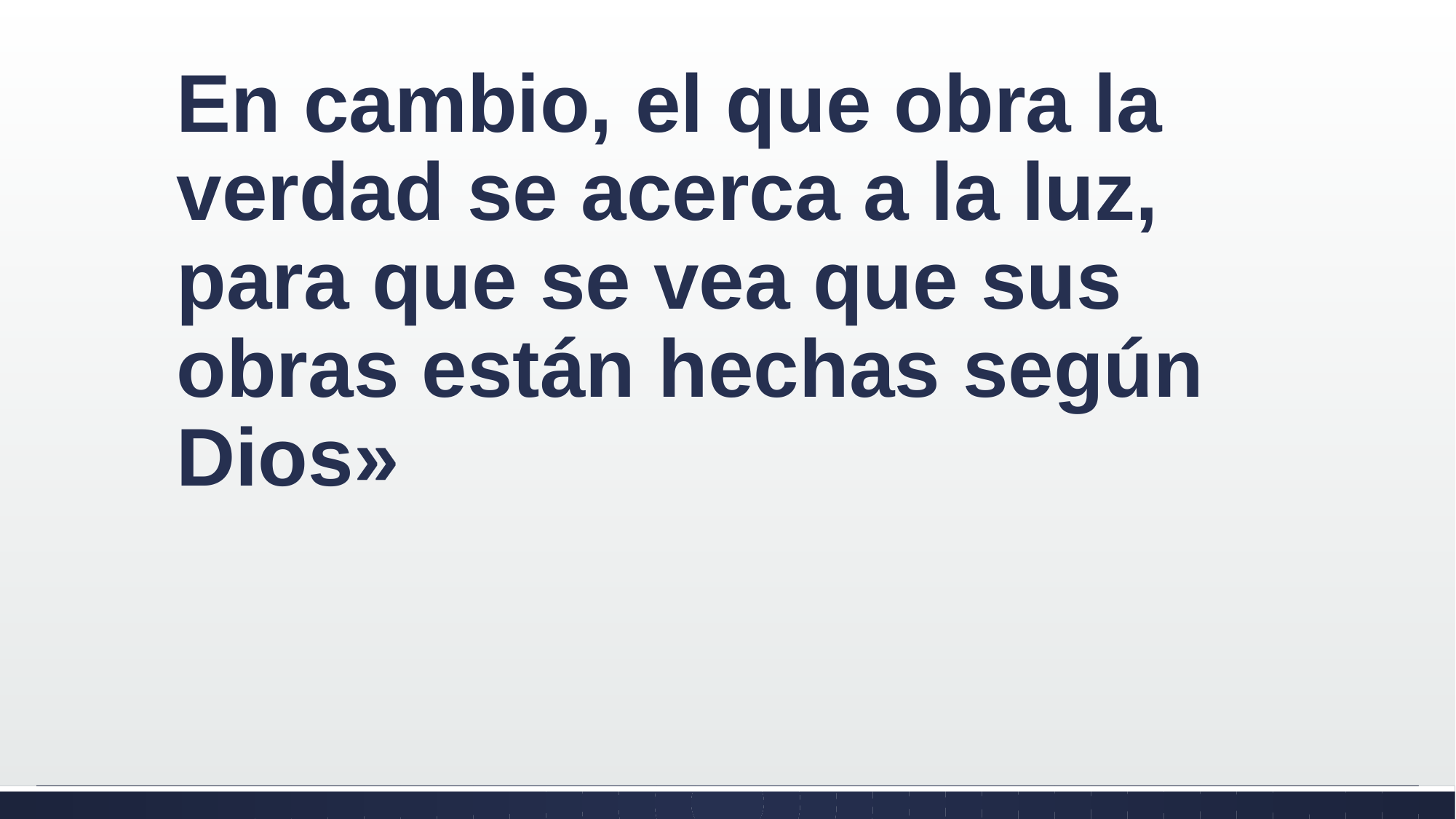

#
En cambio, el que obra la verdad se acerca a la luz, para que se vea que sus obras están hechas según Dios»